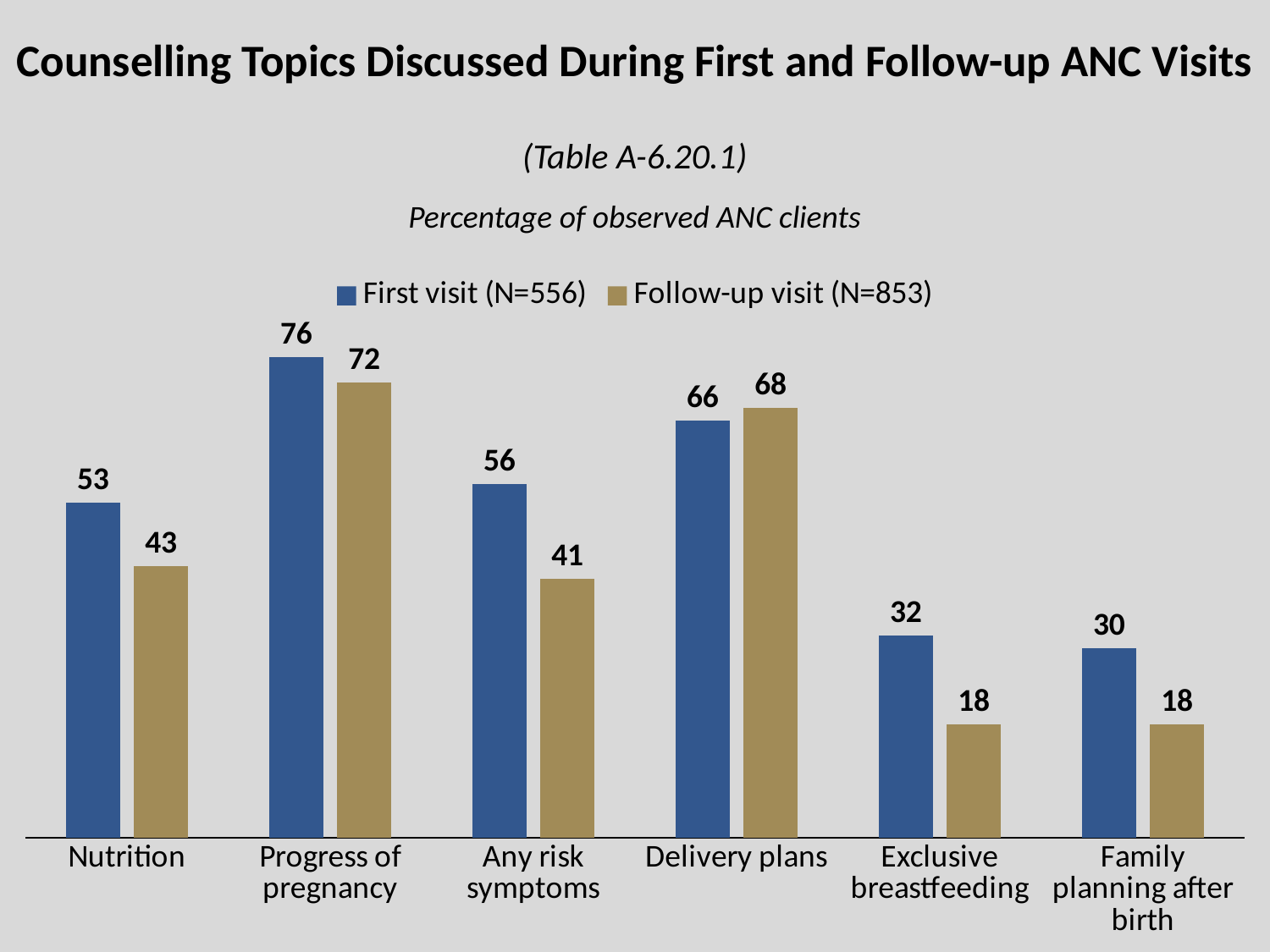

# Counselling Topics Discussed During First and Follow-up ANC Visits
(Table A-6.20.1)
Percentage of observed ANC clients

### Chart

| Category | First visit (N=556) | Follow-up visit (N=853) |
|---|---|---|
| Nutrition | 53.0 | 43.0 |
| Progress of pregnancy | 76.0 | 72.0 |
| Any risk symptoms | 56.0 | 41.0 |
| Delivery plans | 66.0 | 68.0 |
| Exclusive breastfeeding | 32.0 | 18.0 |
| Family planning after birth | 30.0 | 18.0 |